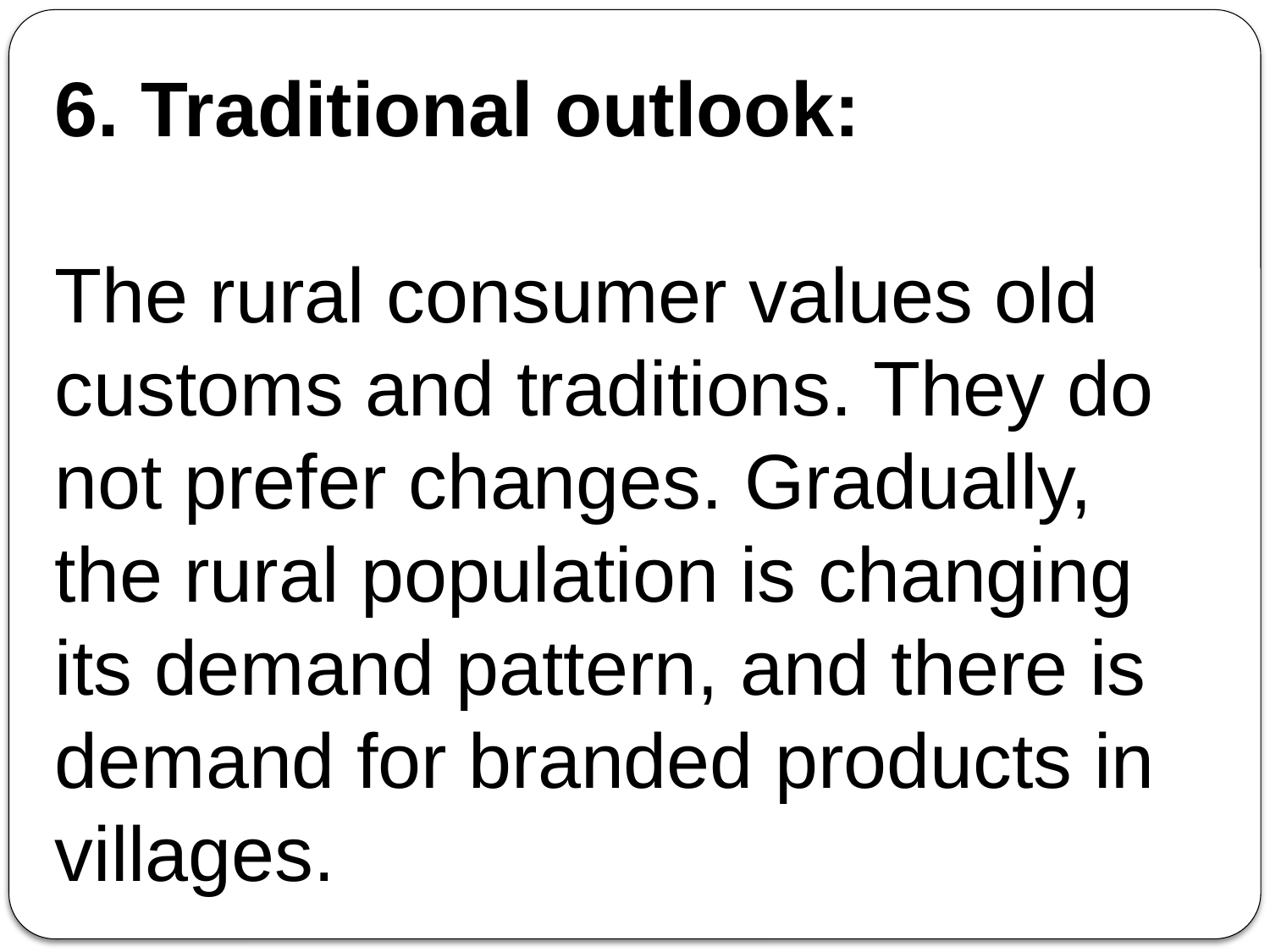

6. Traditional outlook:

The rural consumer values old customs and traditions. They do not prefer changes. Gradually, the rural population is changing its demand pattern, and there is demand for branded products in villages.